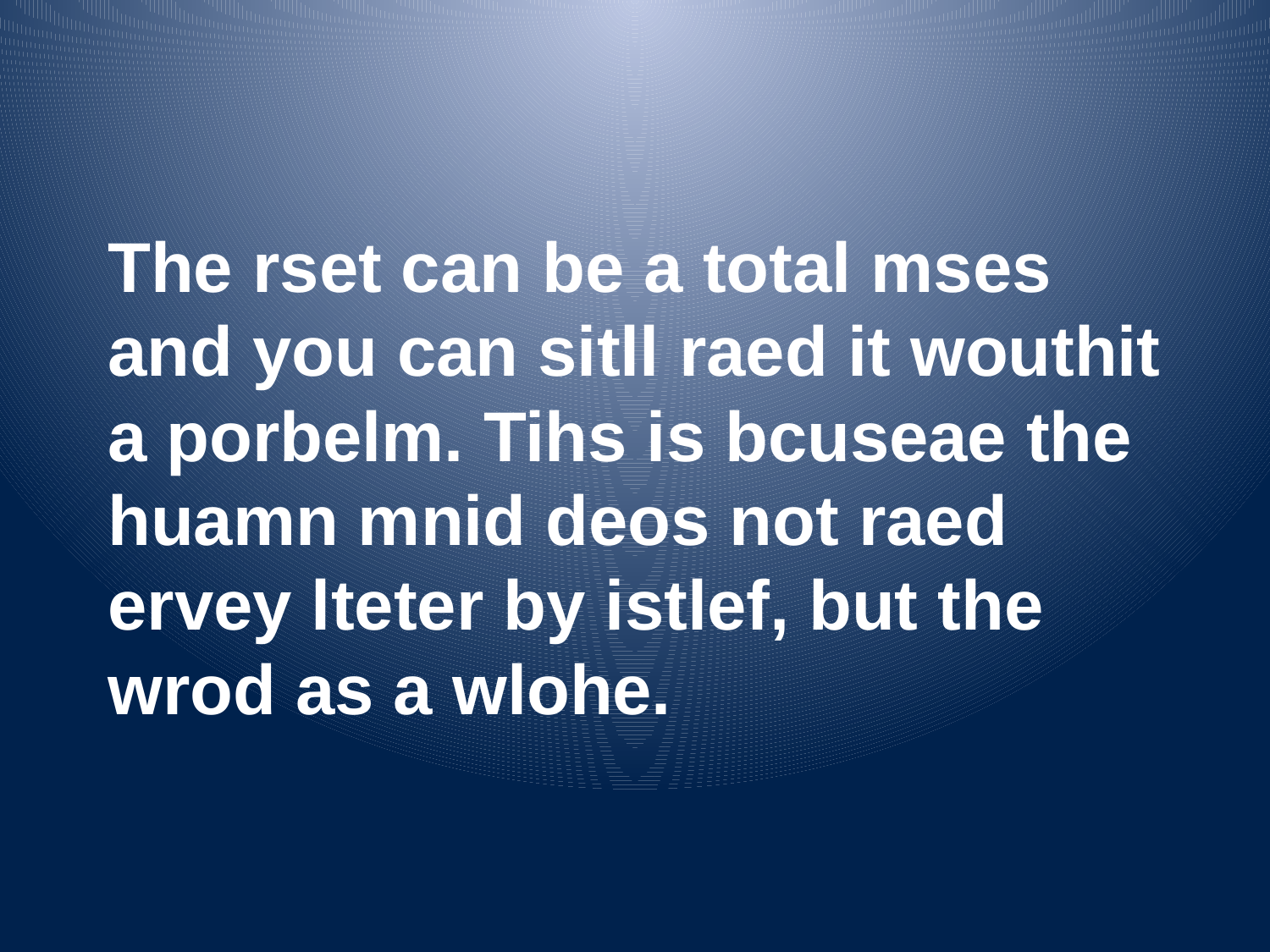

The rset can be a total mses and you can sitll raed it wouthit a porbelm. Tihs is bcuseae the huamn mnid deos not raed ervey lteter by istlef, but the wrod as a wlohe.